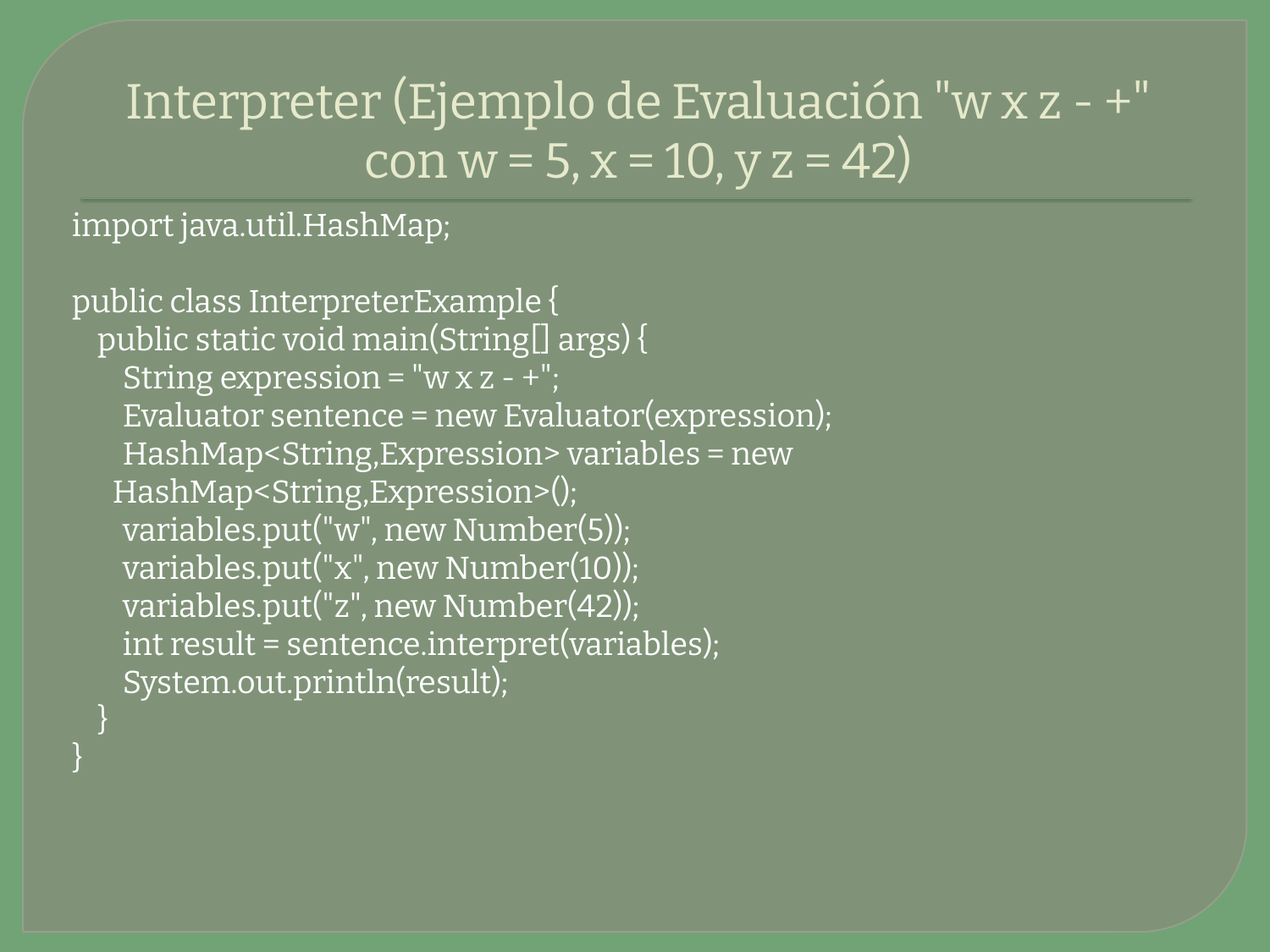

# Interpreter (Ejemplo de Evaluación "w x z - +" con w = 5, x = 10, y z = 42)
import java.util.HashMap;

public class InterpreterExample {
    public static void main(String[] args) {
        String expression = "w x z - +";
        Evaluator sentence = new Evaluator(expression);
        HashMap<String,Expression> variables = new HashMap<String,Expression>();
        variables.put("w", new Number(5));
        variables.put("x", new Number(10));
        variables.put("z", new Number(42));
        int result = sentence.interpret(variables);
        System.out.println(result);
    }
}